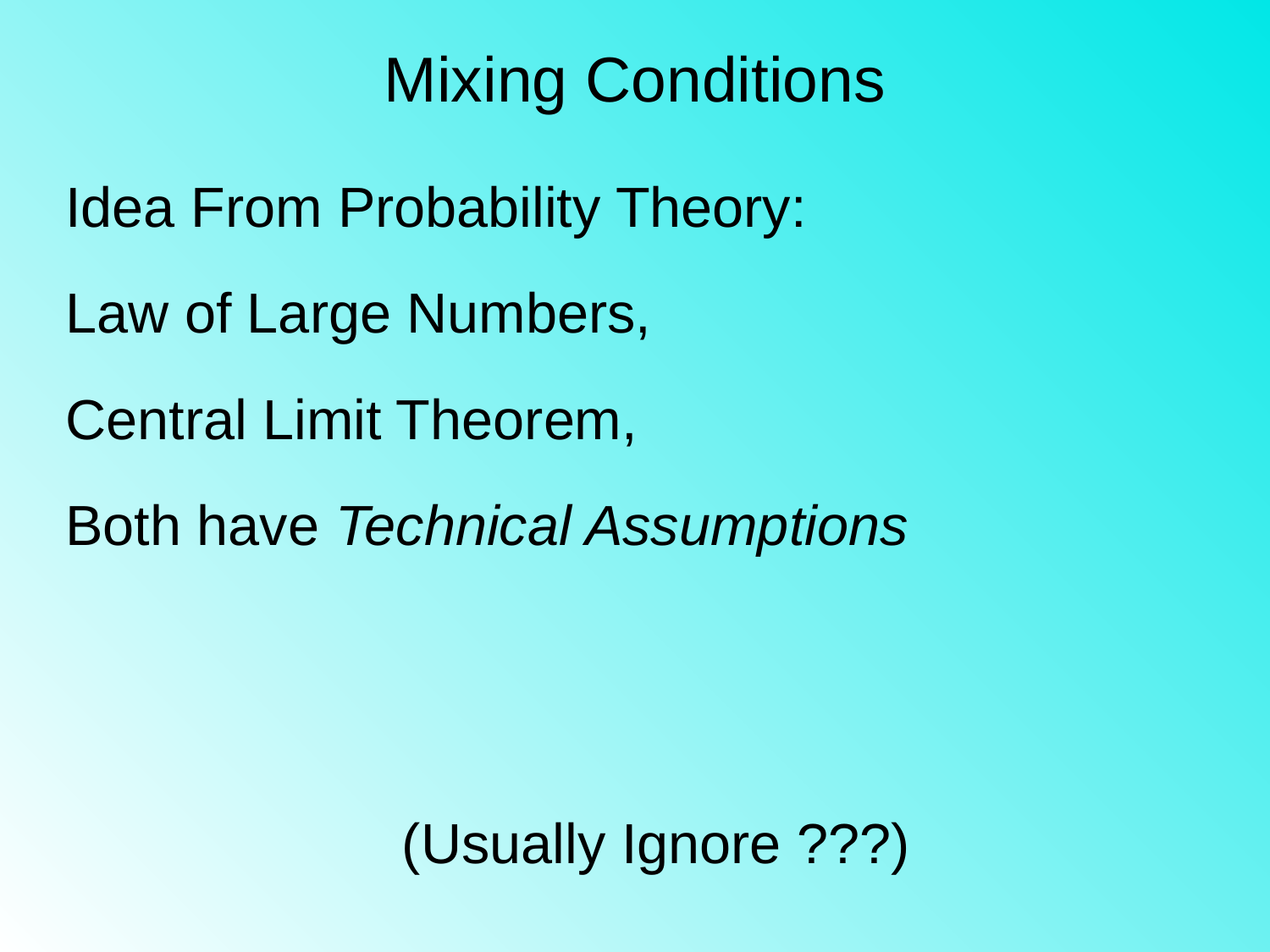

# Mixing Conditions
Idea From Probability Theory:
Law of Large Numbers,
Central Limit Theorem,
Both have Technical Assumptions

(Usually Ignore ???)